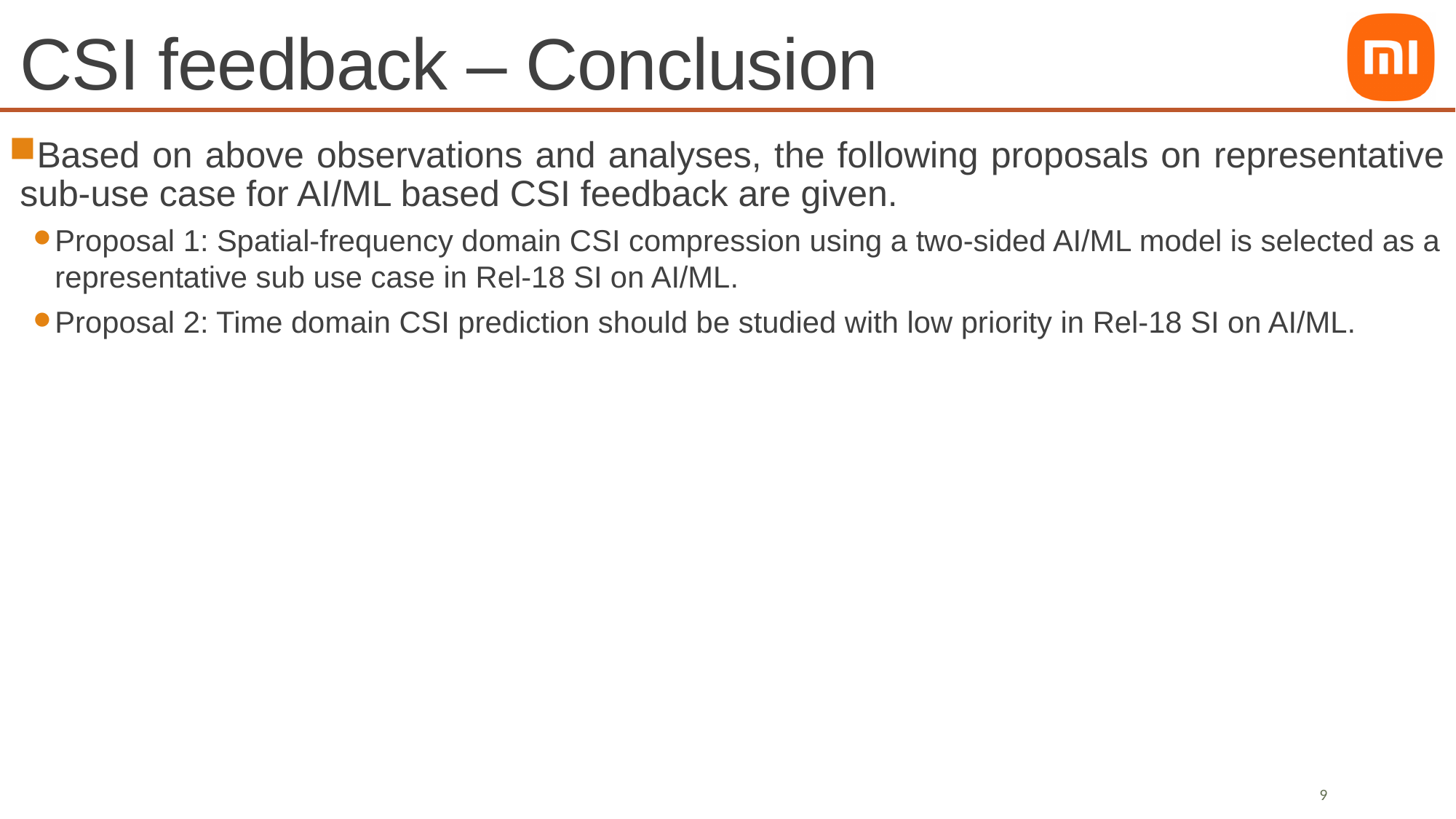

# CSI feedback – Conclusion
Based on above observations and analyses, the following proposals on representative sub-use case for AI/ML based CSI feedback are given.
Proposal 1: Spatial-frequency domain CSI compression using a two-sided AI/ML model is selected as a representative sub use case in Rel-18 SI on AI/ML.
Proposal 2: Time domain CSI prediction should be studied with low priority in Rel-18 SI on AI/ML.